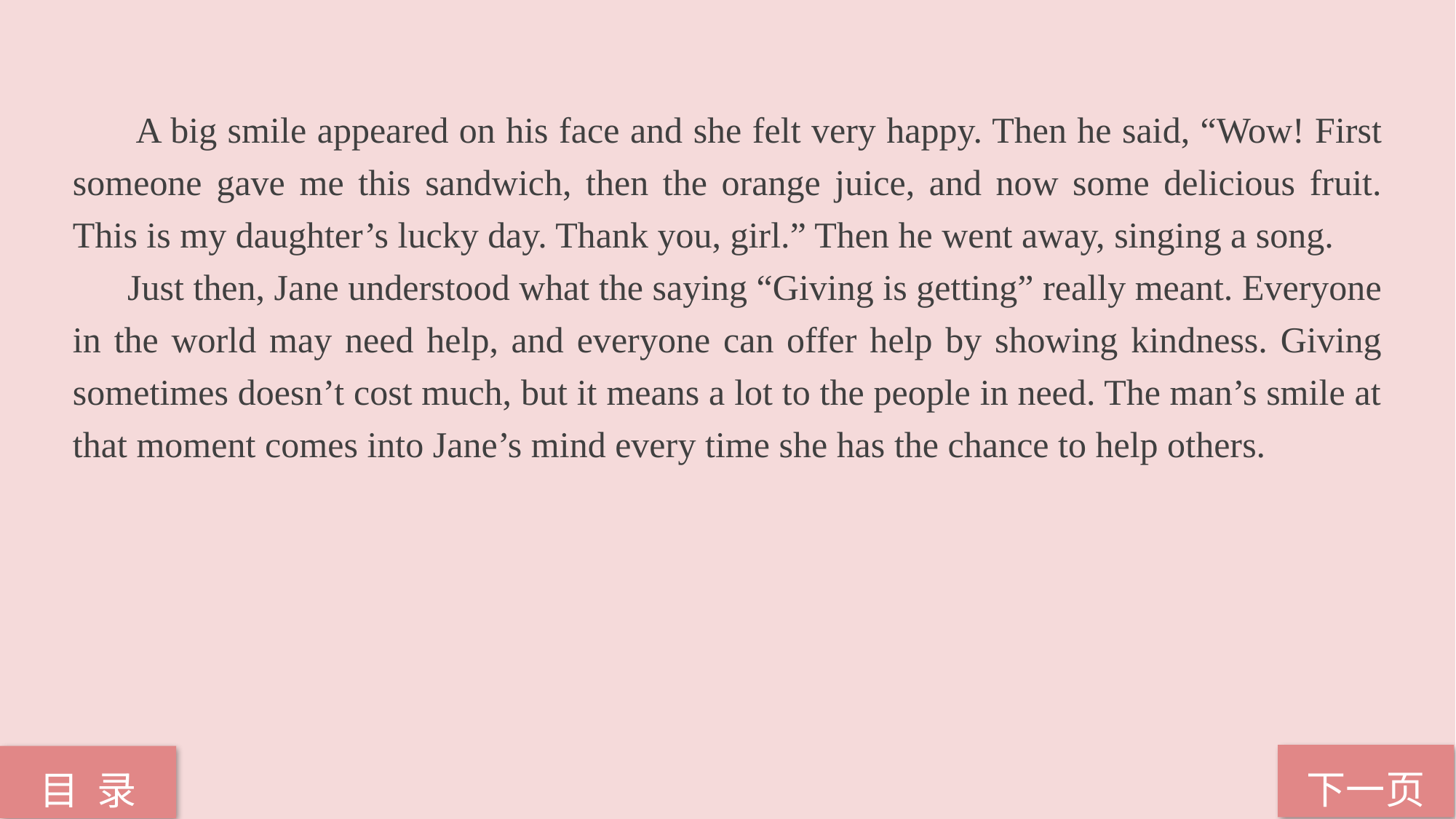

A big smile appeared on his face and she felt very happy. Then he said, “Wow! First someone gave me this sandwich, then the orange juice, and now some delicious fruit. This is my daughter’s lucky day. Thank you, girl.” Then he went away, singing a song.
      Just then, Jane understood what the saying “Giving is getting” really meant. Everyone in the world may need help, and everyone can offer help by showing kindness. Giving sometimes doesn’t cost much, but it means a lot to the people in need. The man’s smile at that moment comes into Jane’s mind every time she has the chance to help others.